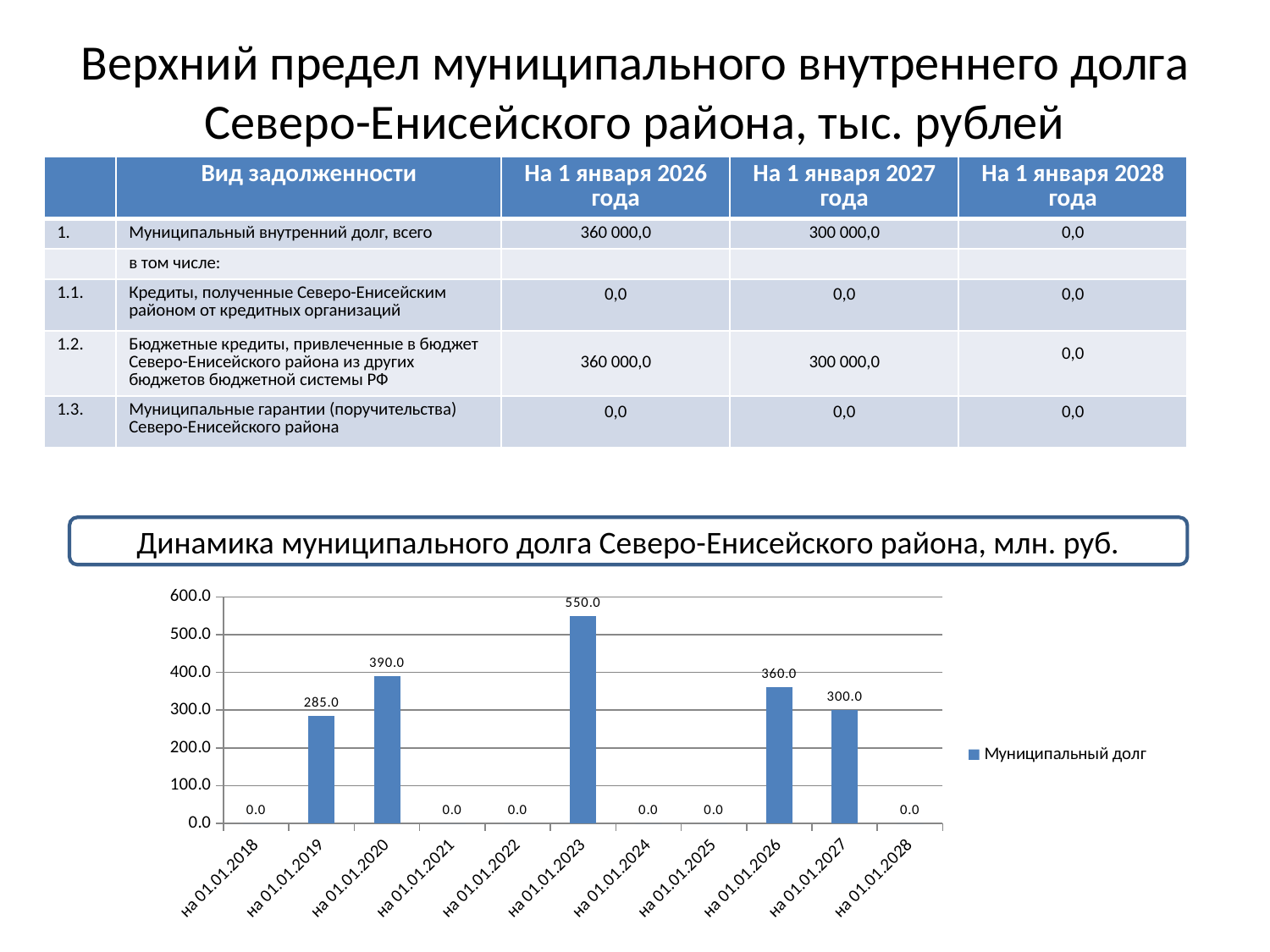

# Верхний предел муниципального внутреннего долга Северо-Енисейского района, тыс. рублей
|  | Вид задолженности | На 1 января 2026 года | На 1 января 2027 года | На 1 января 2028 года |
| --- | --- | --- | --- | --- |
| 1. | Муниципальный внутренний долг, всего | 360 000,0 | 300 000,0 | 0,0 |
|  | в том числе: |  |  |  |
| 1.1. | Кредиты, полученные Северо-Енисейским районом от кредитных организаций | 0,0 | 0,0 | 0,0 |
| 1.2. | Бюджетные кредиты, привлеченные в бюджет Северо-Енисейского района из других бюджетов бюджетной системы РФ | 360 000,0 | 300 000,0 | 0,0 |
| 1.3. | Муниципальные гарантии (поручительства) Северо-Енисейского района | 0,0 | 0,0 | 0,0 |
Динамика муниципального долга Северо-Енисейского района, млн. руб.

### Chart

| Category | Муниципальный долг |
|---|---|
| на 01.01.2018 | 0.0 |
| на 01.01.2019 | 285.0 |
| на 01.01.2020 | 390.0 |
| на 01.01.2021 | 0.0 |
| на 01.01.2022 | 0.0 |
| на 01.01.2023 | 550.0 |
| на 01.01.2024 | 0.0 |
| на 01.01.2025 | 0.0 |
| на 01.01.2026 | 360.0 |
| на 01.01.2027 | 300.0 |
| на 01.01.2028 | 0.0 |